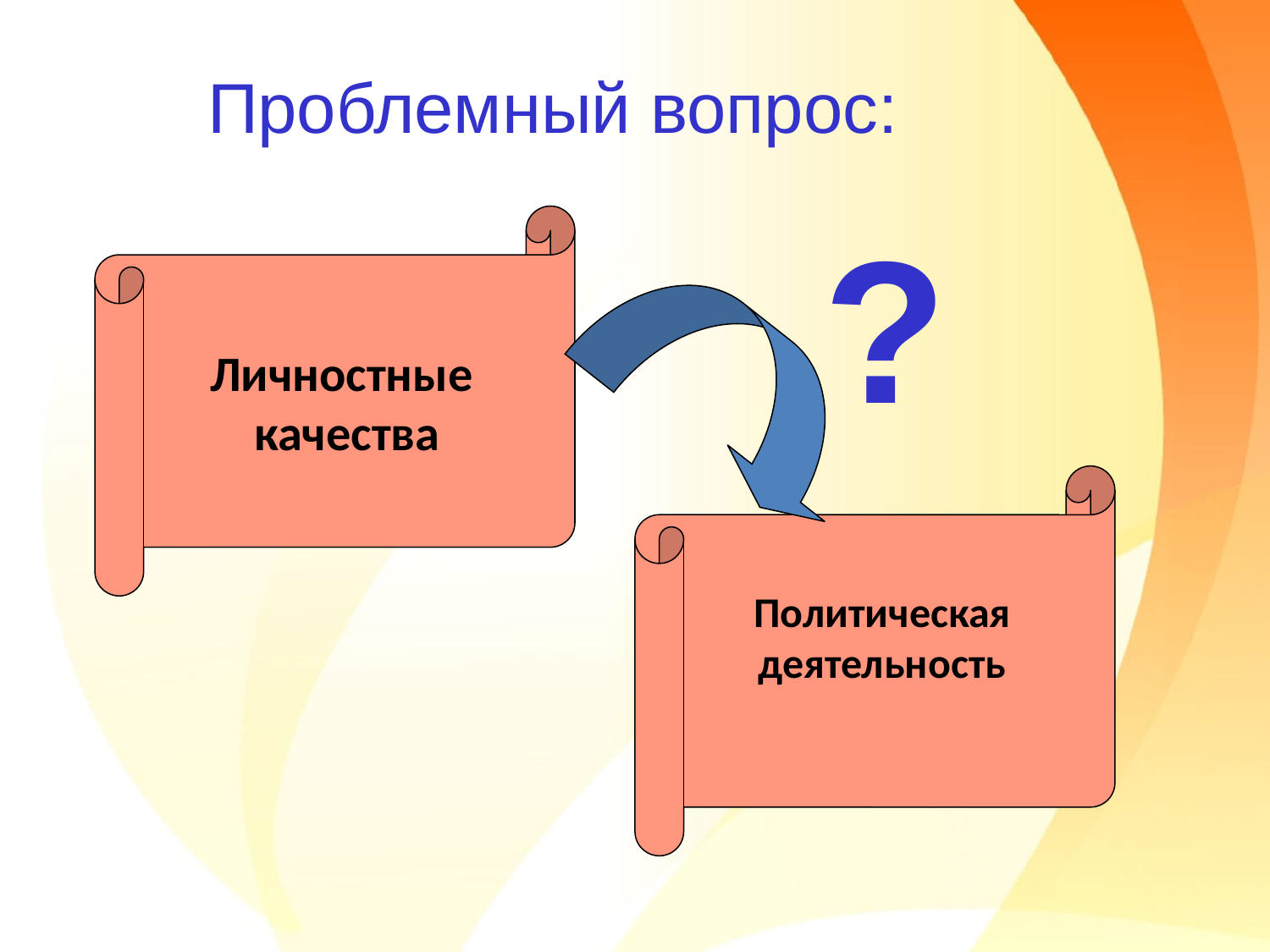

Проблемный вопрос:

?
Личностные
качества

Политическая
деятельность